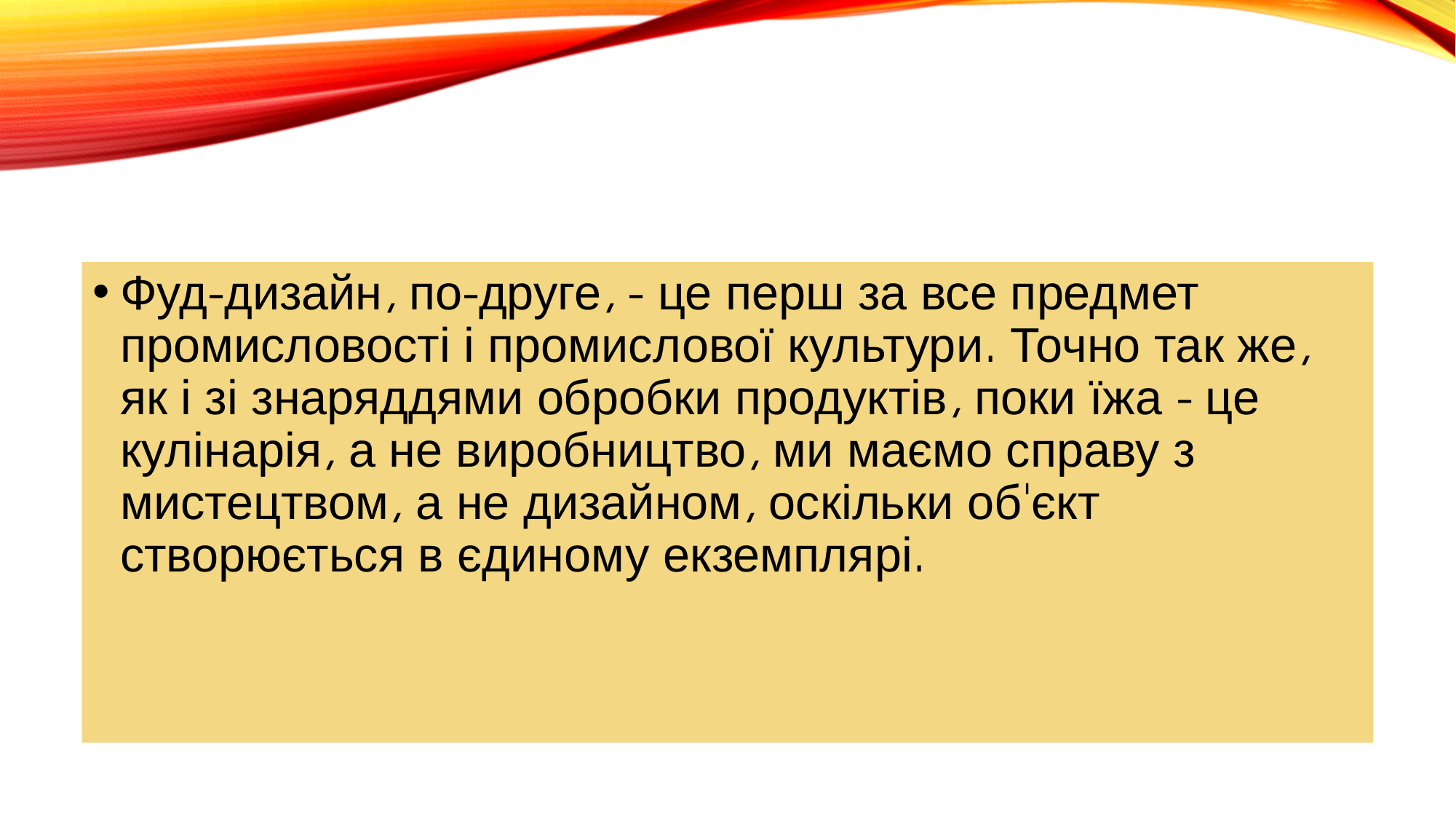

Фуд-дизайн, по-друге, - це перш за все предмет промисловості і промислової культури. Точно так же, як і зі знаряддями обробки продуктів, поки їжа - це кулінарія, а не виробництво, ми маємо справу з мистецтвом, а не дизайном, оскільки об'єкт створюється в єдиному екземплярі.